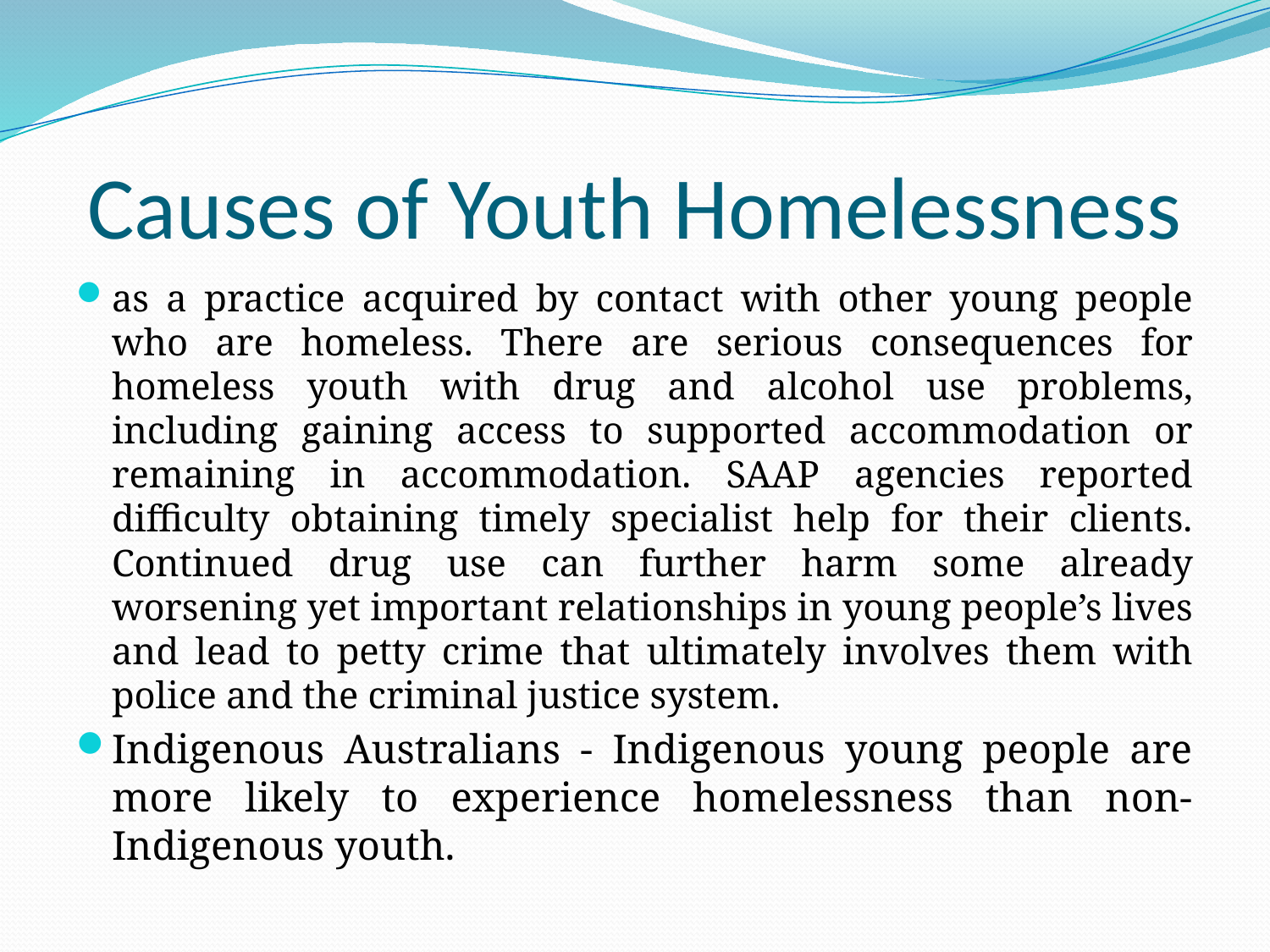

# Causes of Youth Homelessness
as a practice acquired by contact with other young people who are homeless. There are serious consequences for homeless youth with drug and alcohol use problems, including gaining access to supported accommodation or remaining in accommodation. SAAP agencies reported difficulty obtaining timely specialist help for their clients. Continued drug use can further harm some already worsening yet important relationships in young people’s lives and lead to petty crime that ultimately involves them with police and the criminal justice system.
Indigenous Australians - Indigenous young people are more likely to experience homelessness than non-Indigenous youth.